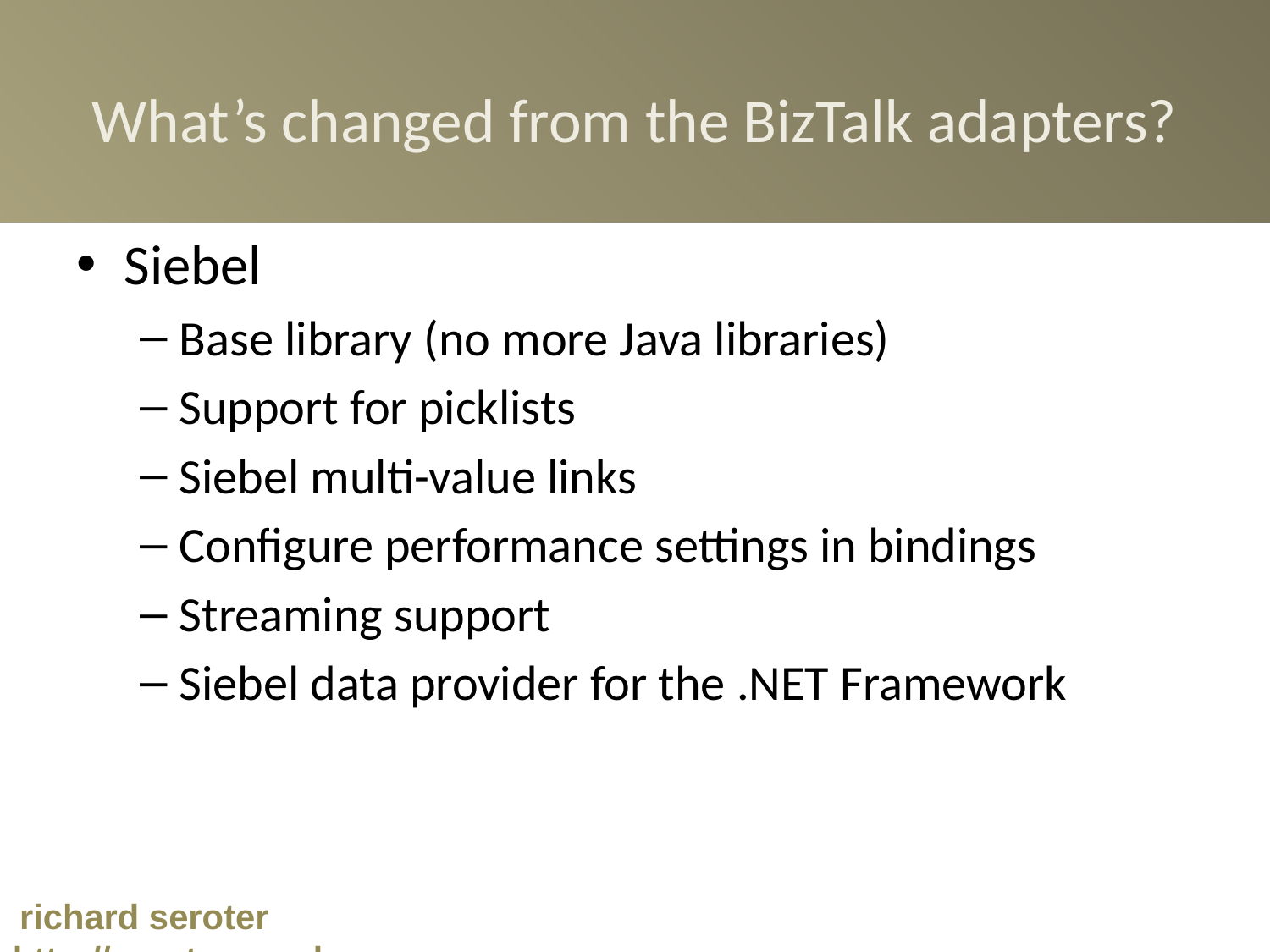

# What’s changed from the BizTalk adapters?
Siebel
Base library (no more Java libraries)
Support for picklists
Siebel multi-value links
Configure performance settings in bindings
Streaming support
Siebel data provider for the .NET Framework

 richard seroter                                                                             http://seroter.wordpress.com